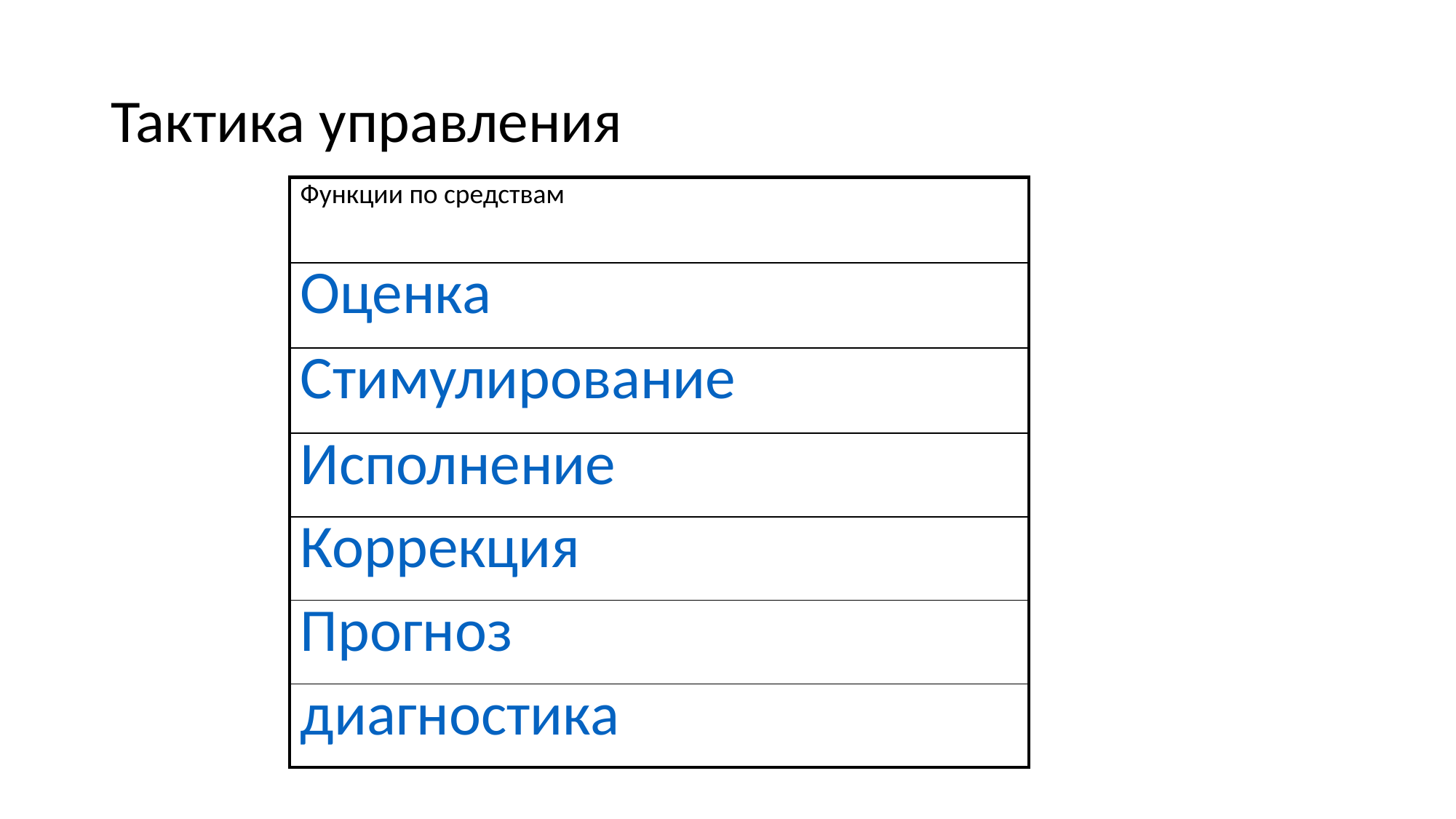

# Тактика управления
| Функции по средствам |
| --- |
| Оценка |
| Стимулирование |
| Исполнение |
| Коррекция |
| Прогноз |
| диагностика |